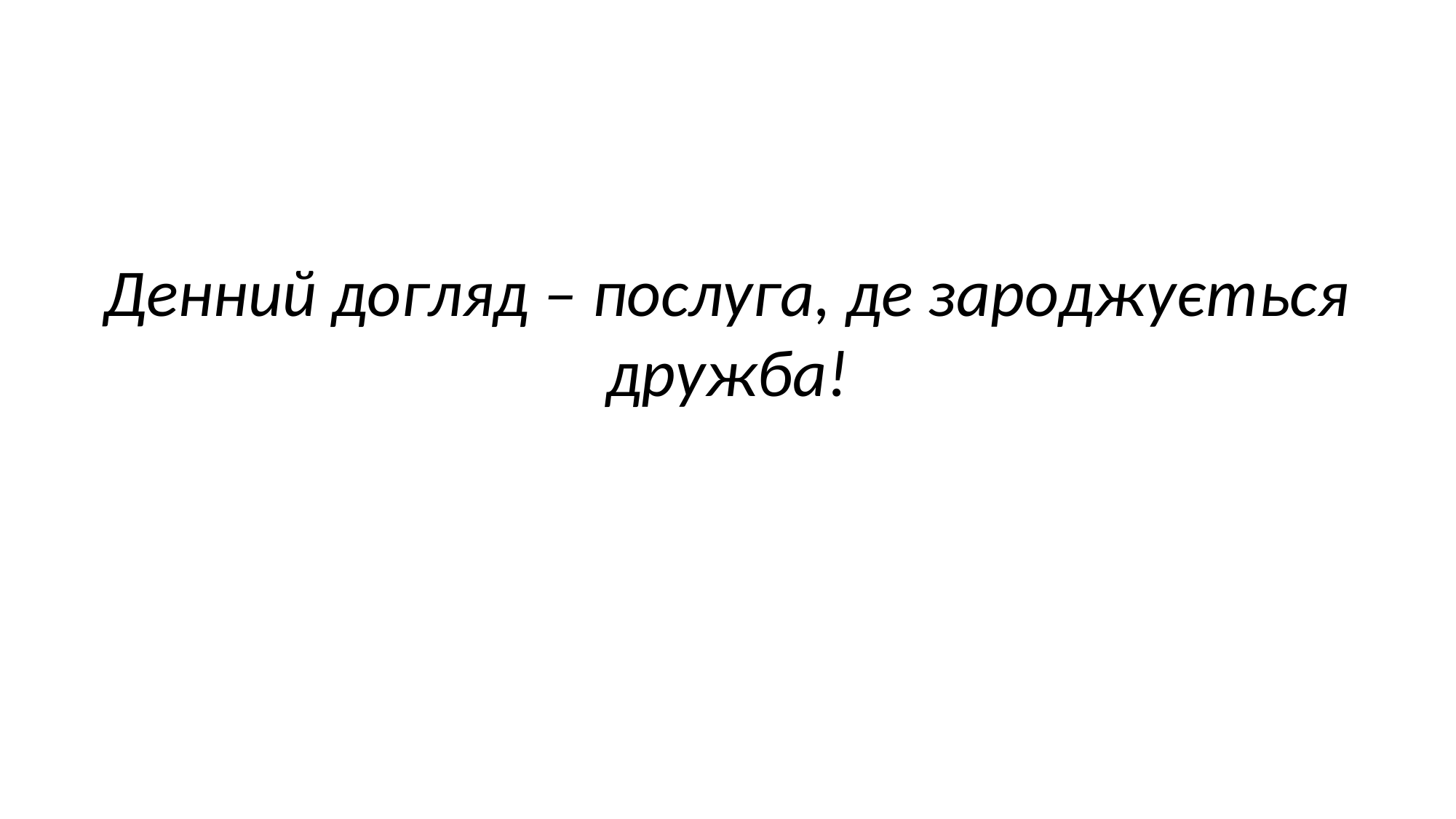

# Денний догляд – послуга, де зароджується дружба!